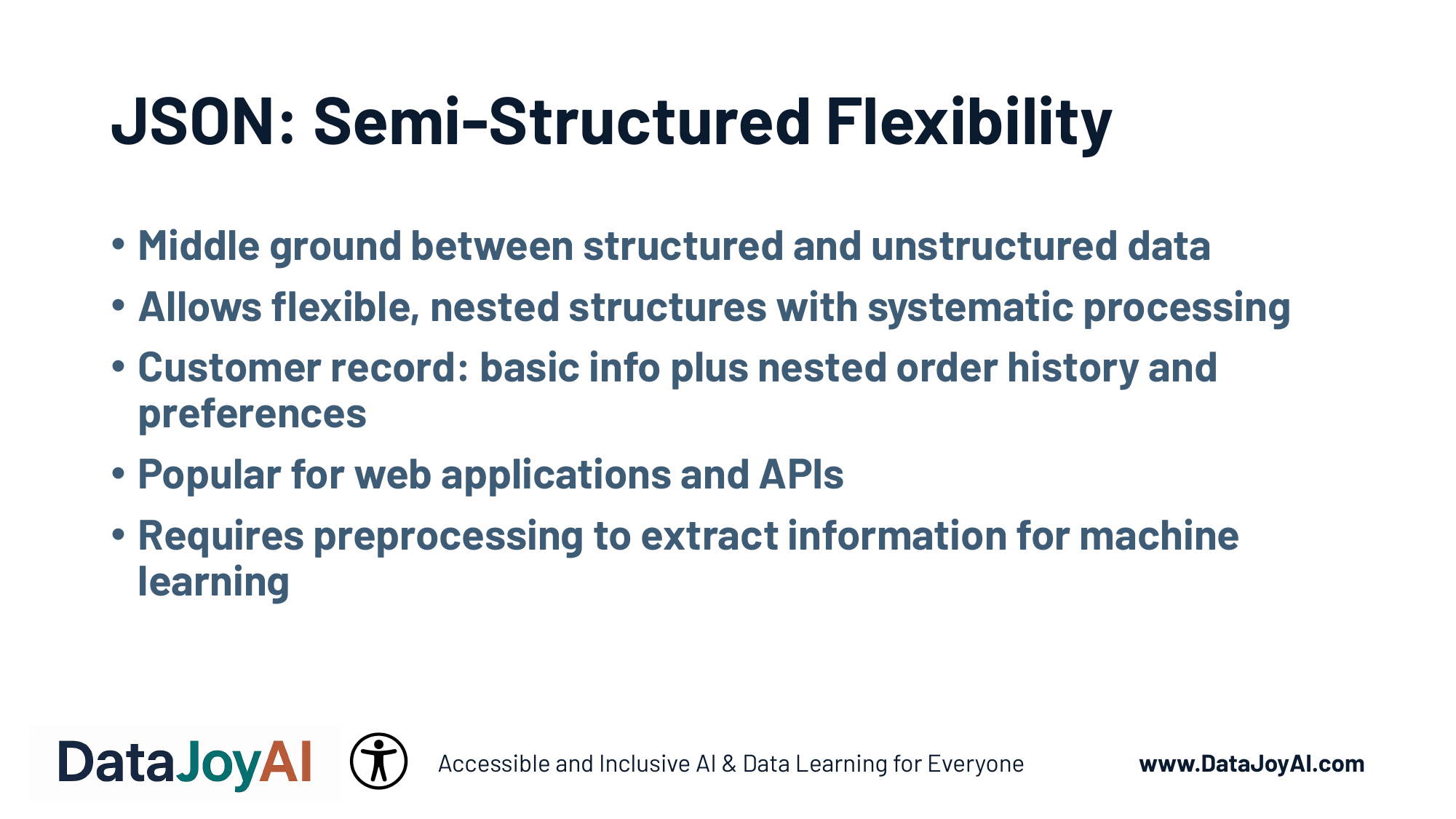

# JSON: Semi-Structured Flexibility
Middle ground between structured and unstructured data
Allows flexible, nested structures with systematic processing
Customer record: basic info plus nested order history and preferences
Popular for web applications and APIs
Requires preprocessing to extract information for machine learning